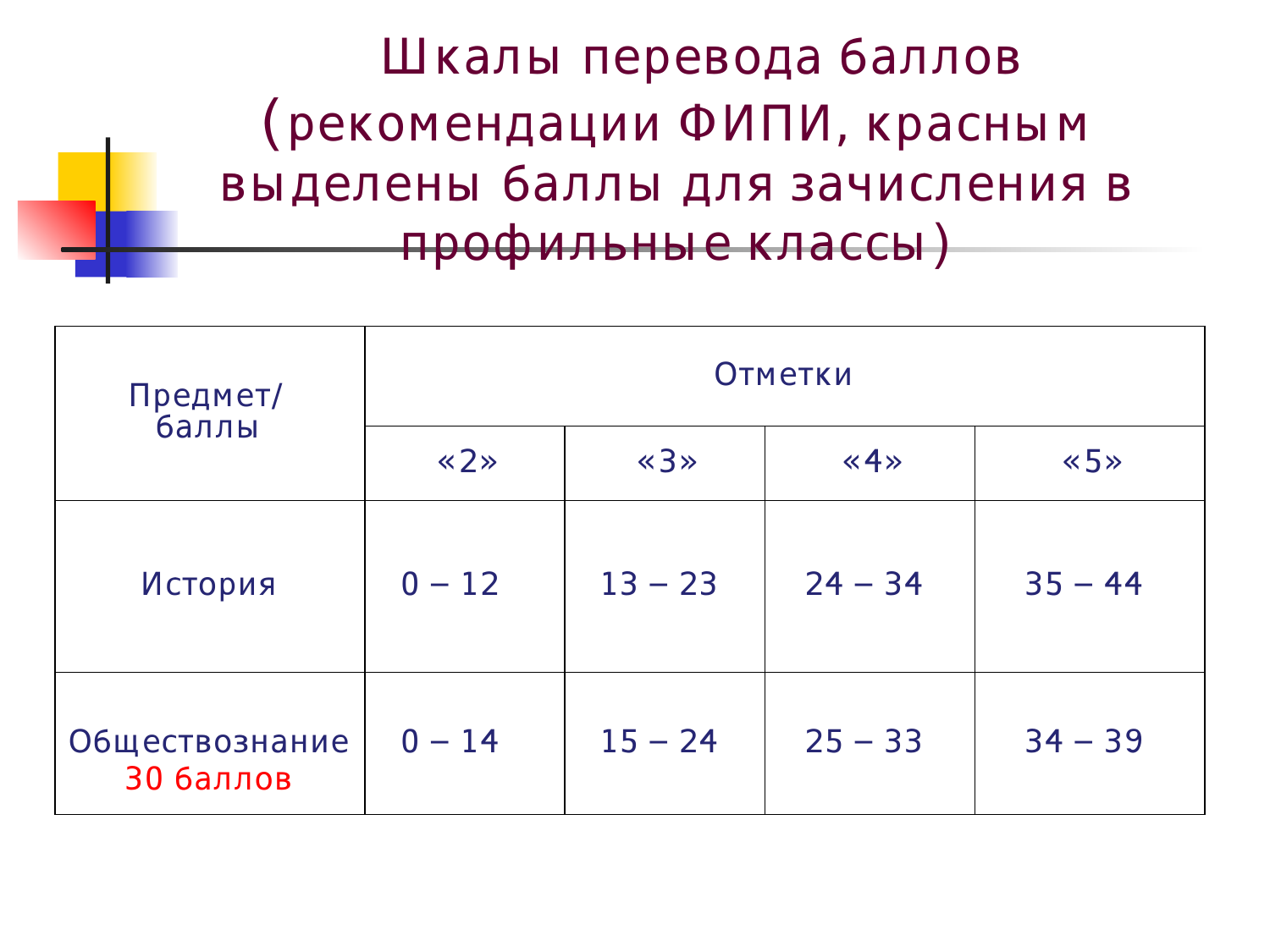

Шкалы перевода баллов (рекомендации ФИПИ, красным выделены баллы для зачисления в профильные классы)
| Предмет/ баллы | Отметки |  |  |  |
| --- | --- | --- | --- | --- |
|  | «2» | «3» | «4» | «5» |
| История | 0 – 12 | 13 – 23 | 24 – 34 | 35 – 44 |
| Обществознание 30 баллов | 0 – 14 | 15 – 24 | 25 – 33 | 34 – 39 |